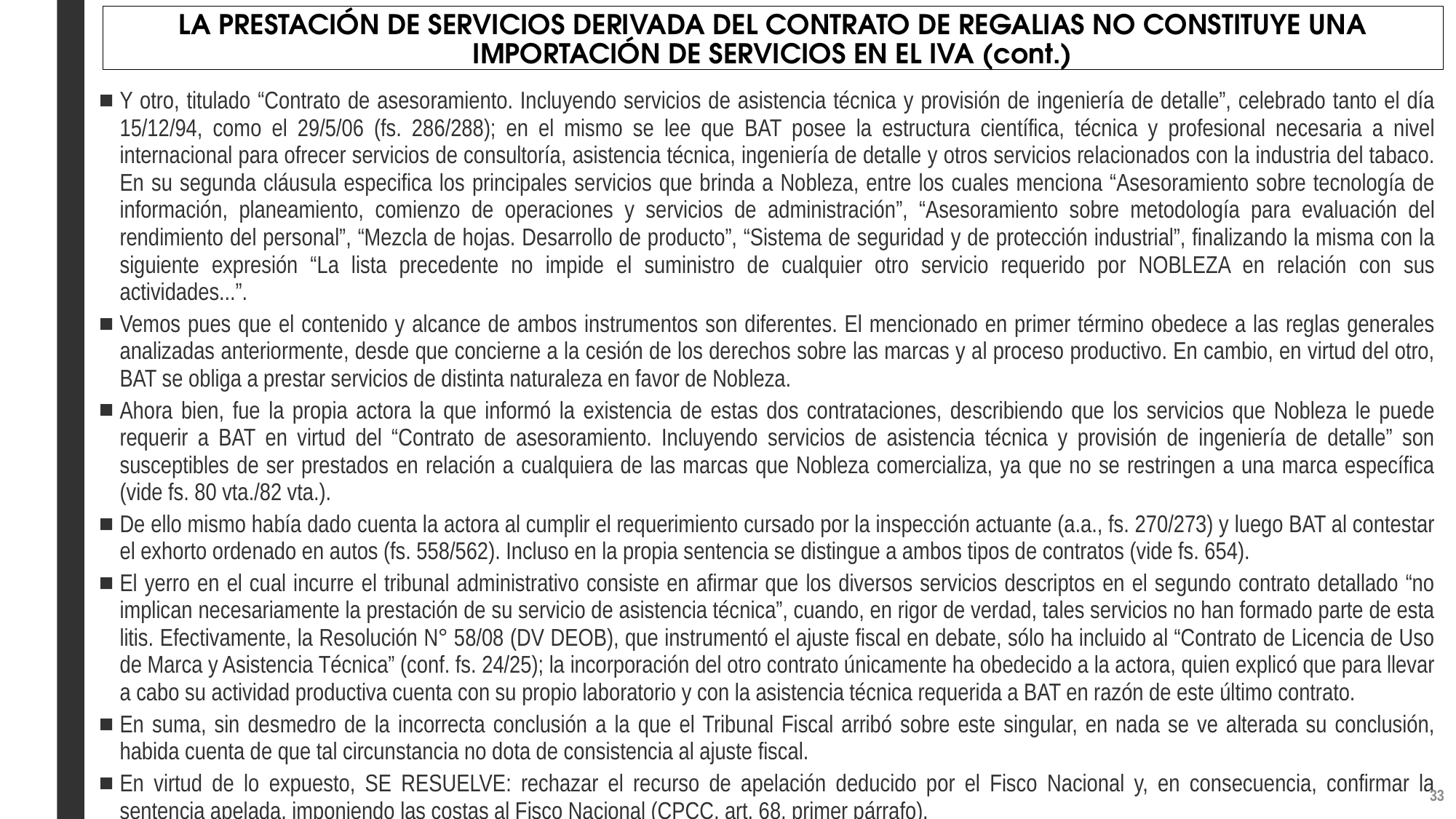

# LA PRESTACIÓN DE SERVICIOS DERIVADA DEL CONTRATO DE REGALIAS NO CONSTITUYE UNA IMPORTACIÓN DE SERVICIOS EN EL IVA (cont.)
Y otro, titulado “Contrato de asesoramiento. Incluyendo servicios de asistencia técnica y provisión de ingeniería de detalle”, celebrado tanto el día 15/12/94, como el 29/5/06 (fs. 286/288); en el mismo se lee que BAT posee la estructura científica, técnica y profesional necesaria a nivel internacional para ofrecer servicios de consultoría, asistencia técnica, ingeniería de detalle y otros servicios relacionados con la industria del tabaco. En su segunda cláusula especifica los principales servicios que brinda a Nobleza, entre los cuales menciona “Asesoramiento sobre tecnología de información, planeamiento, comienzo de operaciones y servicios de administración”, “Asesoramiento sobre metodología para evaluación del rendimiento del personal”, “Mezcla de hojas. Desarrollo de producto”, “Sistema de seguridad y de protección industrial”, finalizando la misma con la siguiente expresión “La lista precedente no impide el suministro de cualquier otro servicio requerido por NOBLEZA en relación con sus actividades...”.
Vemos pues que el contenido y alcance de ambos instrumentos son diferentes. El mencionado en primer término obedece a las reglas generales analizadas anteriormente, desde que concierne a la cesión de los derechos sobre las marcas y al proceso productivo. En cambio, en virtud del otro, BAT se obliga a prestar servicios de distinta naturaleza en favor de Nobleza.
Ahora bien, fue la propia actora la que informó la existencia de estas dos contrataciones, describiendo que los servicios que Nobleza le puede requerir a BAT en virtud del “Contrato de asesoramiento. Incluyendo servicios de asistencia técnica y provisión de ingeniería de detalle” son susceptibles de ser prestados en relación a cualquiera de las marcas que Nobleza comercializa, ya que no se restringen a una marca específica (vide fs. 80 vta./82 vta.).
De ello mismo había dado cuenta la actora al cumplir el requerimiento cursado por la inspección actuante (a.a., fs. 270/273) y luego BAT al contestar el exhorto ordenado en autos (fs. 558/562). Incluso en la propia sentencia se distingue a ambos tipos de contratos (vide fs. 654).
El yerro en el cual incurre el tribunal administrativo consiste en afirmar que los diversos servicios descriptos en el segundo contrato detallado “no implican necesariamente la prestación de su servicio de asistencia técnica”, cuando, en rigor de verdad, tales servicios no han formado parte de esta litis. Efectivamente, la Resolución N° 58/08 (DV DEOB), que instrumentó el ajuste fiscal en debate, sólo ha incluido al “Contrato de Licencia de Uso de Marca y Asistencia Técnica” (conf. fs. 24/25); la incorporación del otro contrato únicamente ha obedecido a la actora, quien explicó que para llevar a cabo su actividad productiva cuenta con su propio laboratorio y con la asistencia técnica requerida a BAT en razón de este último contrato.
En suma, sin desmedro de la incorrecta conclusión a la que el Tribunal Fiscal arribó sobre este singular, en nada se ve alterada su conclusión, habida cuenta de que tal circunstancia no dota de consistencia al ajuste fiscal.
En virtud de lo expuesto, SE RESUELVE: rechazar el recurso de apelación deducido por el Fisco Nacional y, en consecuencia, confirmar la sentencia apelada, imponiendo las costas al Fisco Nacional (CPCC, art. 68, primer párrafo).
33